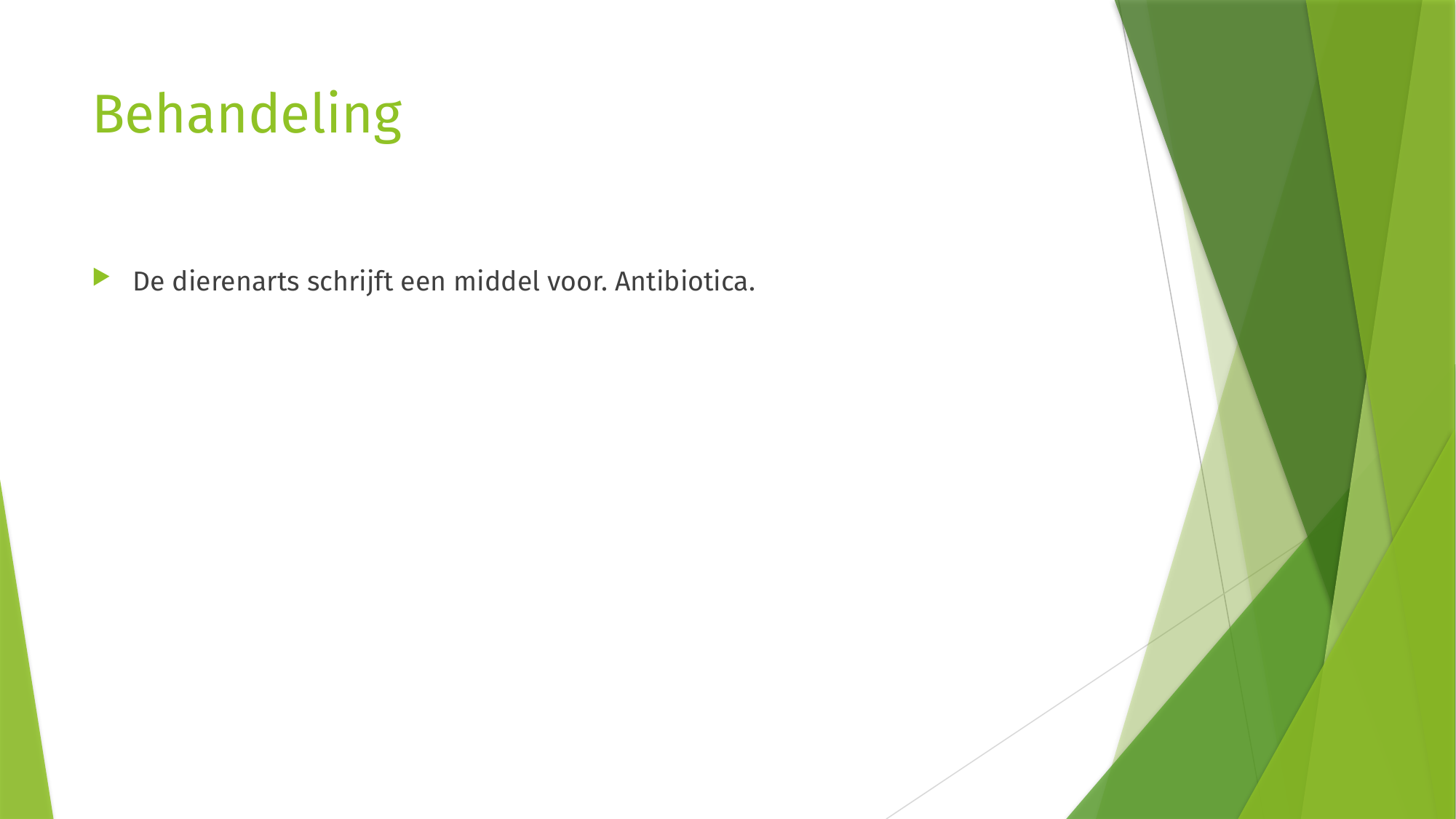

# Behandeling
De dierenarts schrijft een middel voor. Antibiotica.